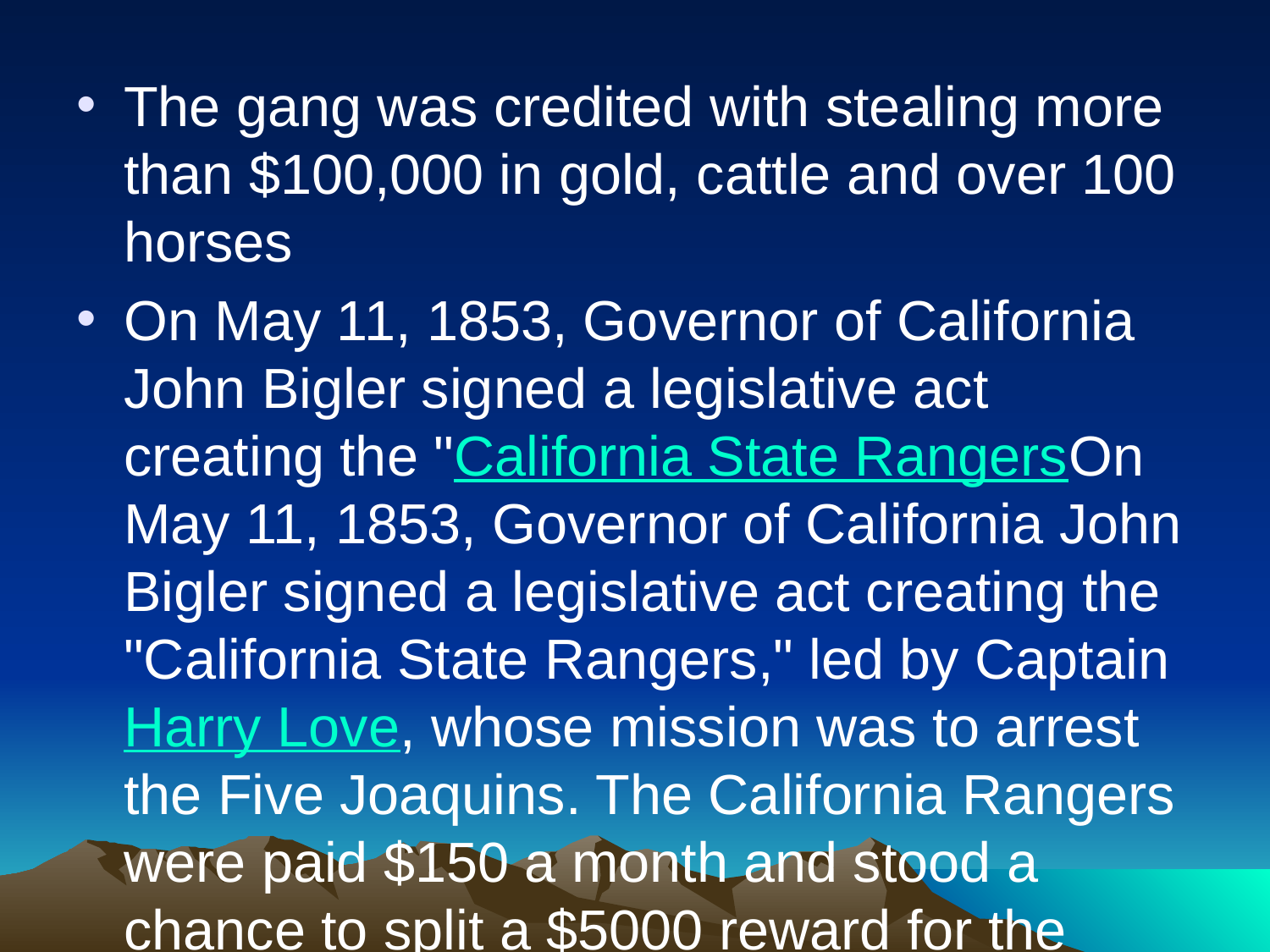

The gang was credited with stealing more than $100,000 in gold, cattle and over 100 horses
On May 11, 1853, Governor of California John Bigler signed a legislative act creating the "California State RangersOn May 11, 1853, Governor of California John Bigler signed a legislative act creating the "California State Rangers," led by Captain Harry Love, whose mission was to arrest the Five Joaquins. The California Rangers were paid $150 a month and stood a chance to split a $5000 reward for the capture of Murrieta.